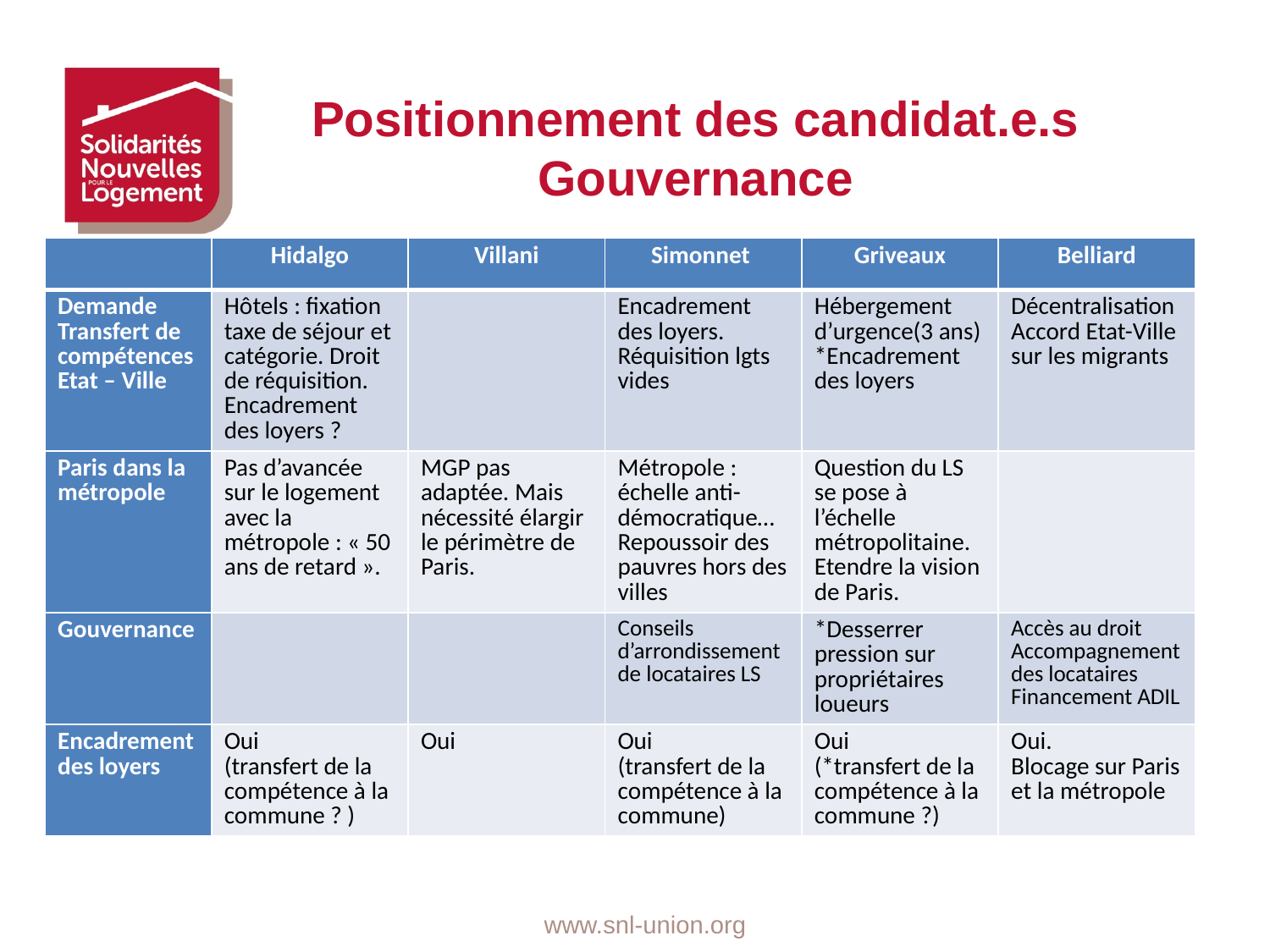

# Positionnement des candidat.e.s Gouvernance
|  | Hidalgo | Villani | Simonnet | Griveaux | Belliard |
| --- | --- | --- | --- | --- | --- |
| Demande Transfert de compétences Etat – Ville | Hôtels : fixation taxe de séjour et catégorie. Droit de réquisition. Encadrement des loyers ? |  | Encadrement des loyers. Réquisition lgts vides | Hébergement d’urgence(3 ans) \*Encadrement des loyers | Décentralisation Accord Etat-Ville sur les migrants |
| Paris dans la métropole | Pas d’avancée sur le logement avec la métropole : « 50 ans de retard ». | MGP pas adaptée. Mais nécessité élargir le périmètre de Paris. | Métropole : échelle anti-démocratique… Repoussoir des pauvres hors des villes | Question du LS se pose à l’échelle métropolitaine. Etendre la vision de Paris. |  |
| Gouvernance |  |  | Conseils d’arrondissement de locataires LS | \*Desserrer pression sur propriétaires loueurs | Accès au droit Accompagnement des locataires Financement ADIL |
| Encadrement des loyers | Oui (transfert de la compétence à la commune ? ) | Oui | Oui (transfert de la compétence à la commune) | Oui (\*transfert de la compétence à la commune ?) | Oui. Blocage sur Paris et la métropole |